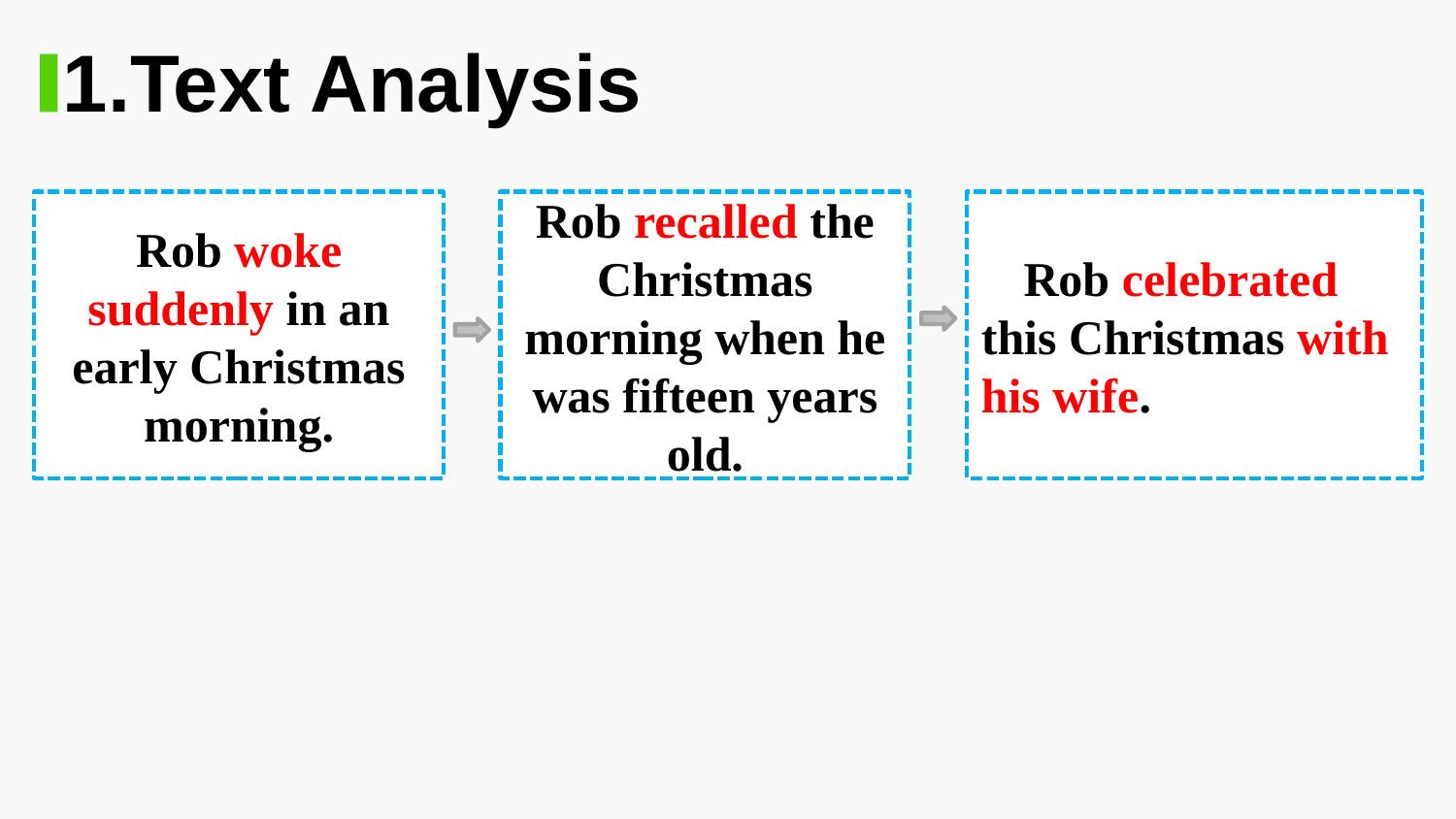

1.Text Analysis

Rob woke suddenly in an early Christmas morning.
Rob recalled the Christmas morning when he was fifteen years old.
Rob celebrated this Christmas with his wife.